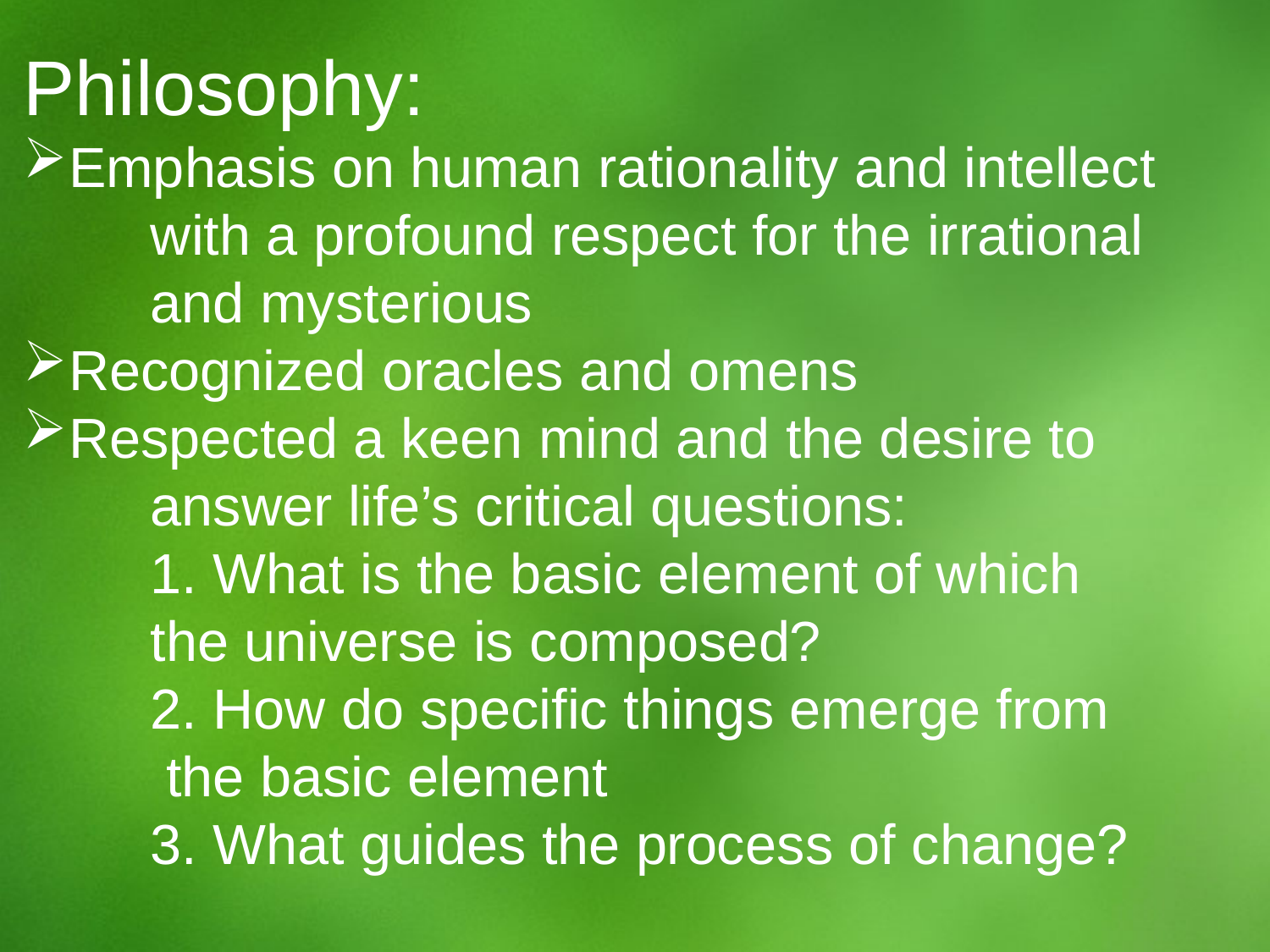

Philosophy:
Emphasis on human rationality and intellect
	with a profound respect for the irrational
	and mysterious
Recognized oracles and omens
Respected a keen mind and the desire to
	answer life’s critical questions:
	1. What is the basic element of which
	the universe is composed?
	2. How do specific things emerge from
	 the basic element
	3. What guides the process of change?